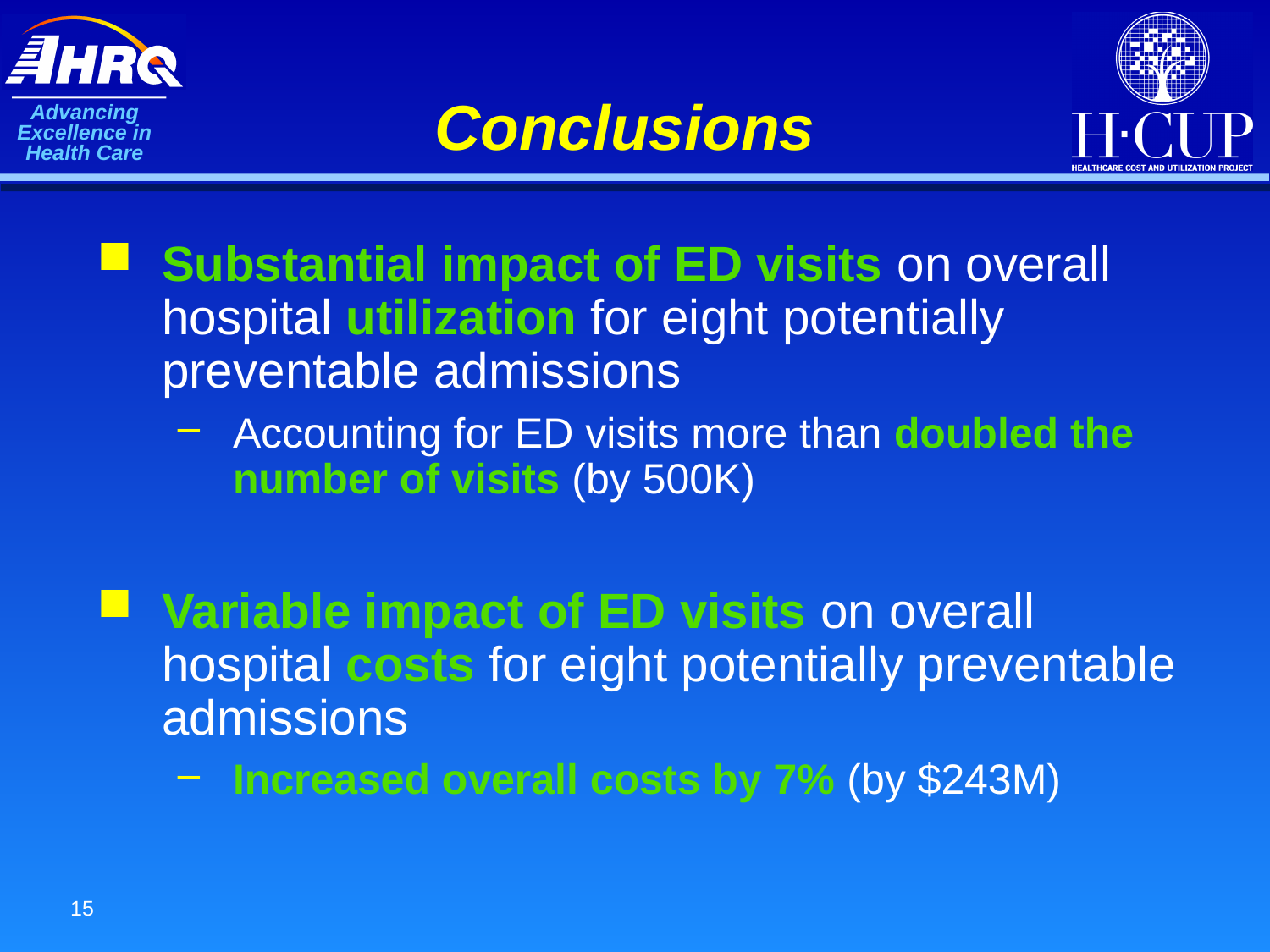

# Conclusions
Substantial impact of ED visits on overall hospital utilization for eight potentially preventable admissions
Accounting for ED visits more than doubled the number of visits (by 500K)

Variable impact of ED visits on overall hospital costs for eight potentially preventable admissions
Increased overall costs by 7% (by $243M)
15